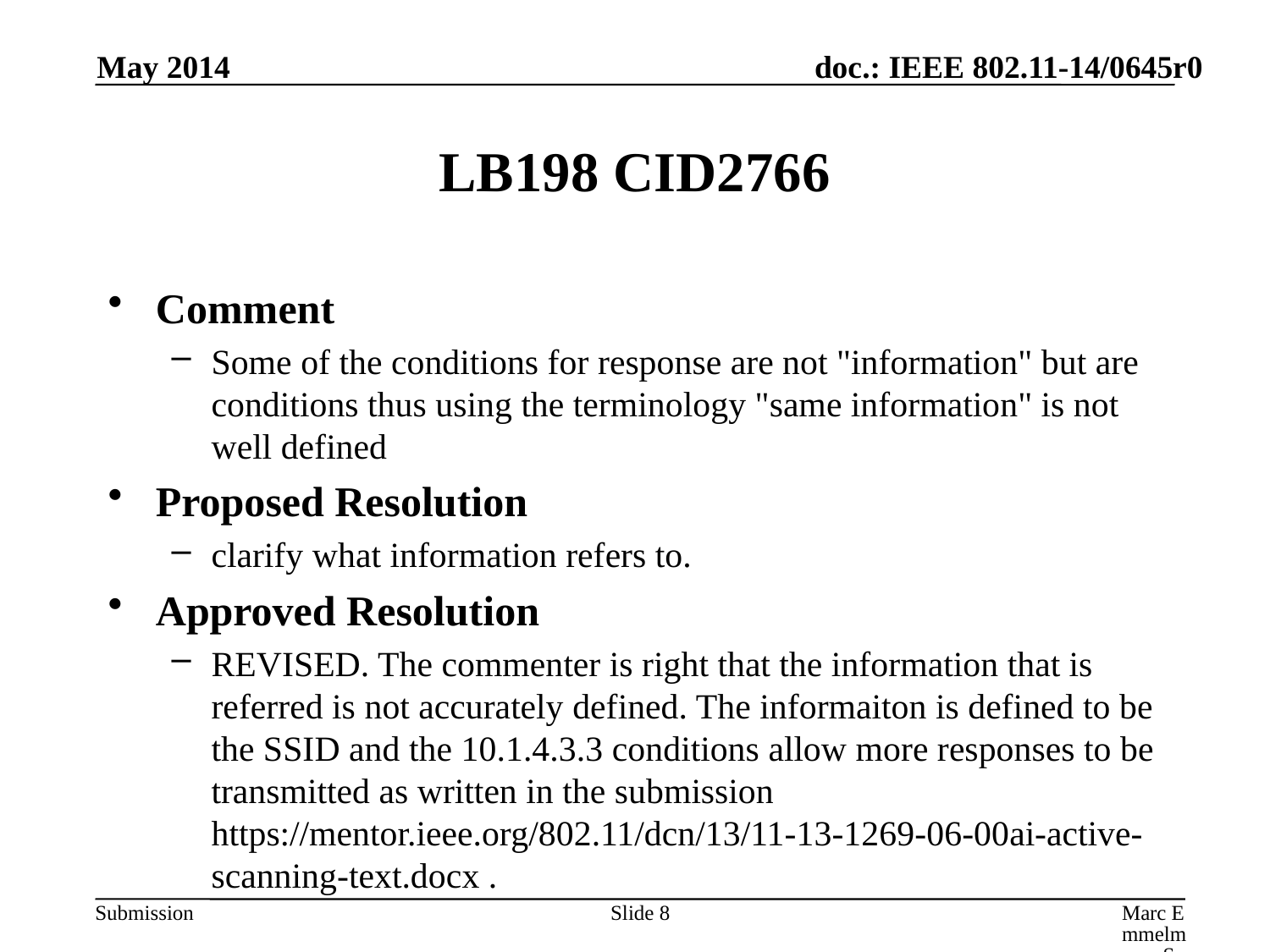

May 2014
# LB198 CID2766
Comment
Some of the conditions for response are not "information" but are conditions thus using the terminology "same information" is not well defined
Proposed Resolution
clarify what information refers to.
Approved Resolution
REVISED. The commenter is right that the information that is referred is not accurately defined. The informaiton is defined to be the SSID and the 10.1.4.3.3 conditions allow more responses to be transmitted as written in the submission https://mentor.ieee.org/802.11/dcn/13/11-13-1269-06-00ai-active-scanning-text.docx .

Slide 8
Marc Emmelmann, Self